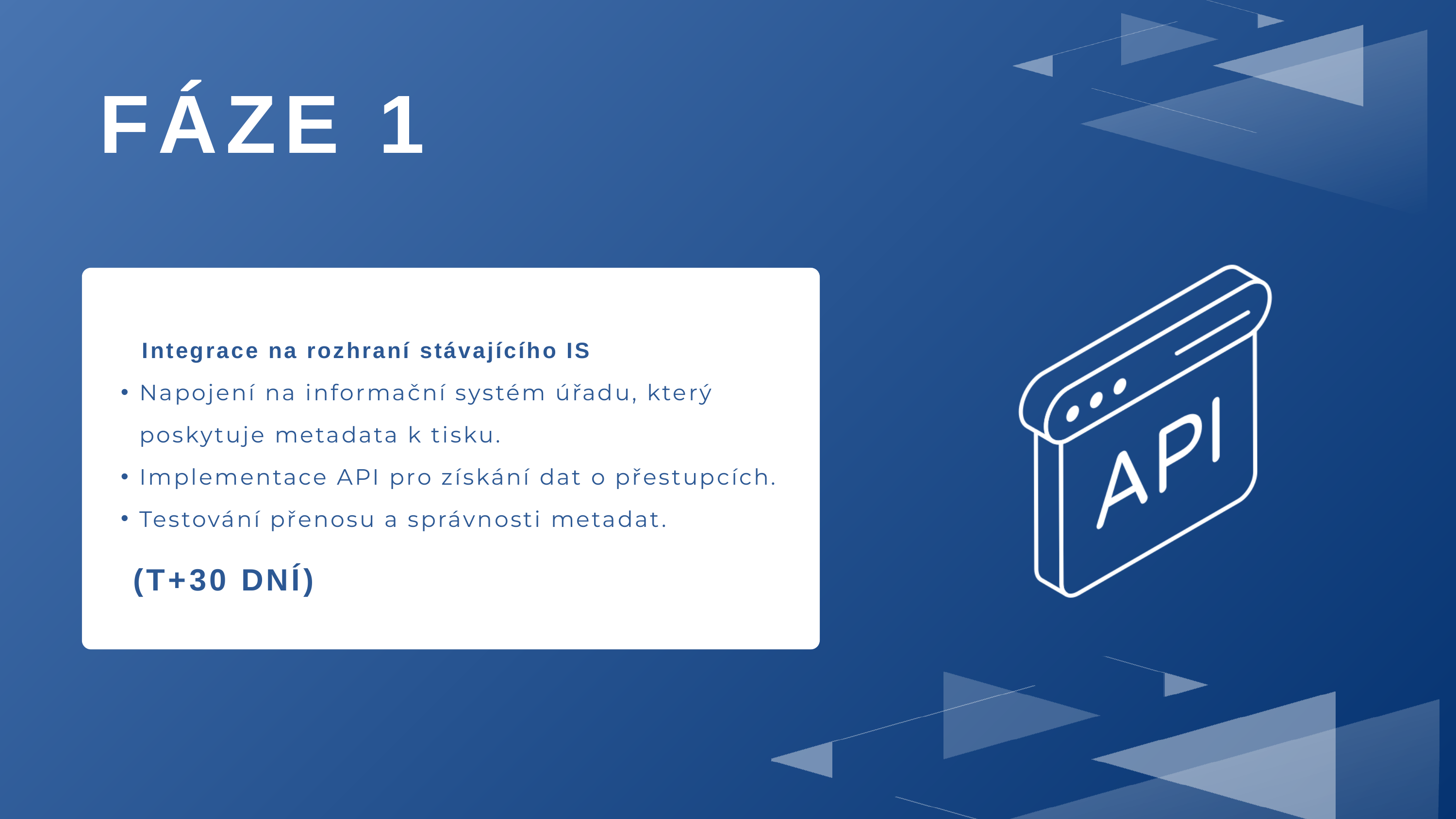

FÁZE 1

     Integrace na rozhraní stávajícího IS
Napojení na informační systém úřadu, který poskytuje metadata k tisku.
Implementace API pro získání dat o přestupcích.
Testování přenosu a správnosti metadat.

(T+30 DNÍ)